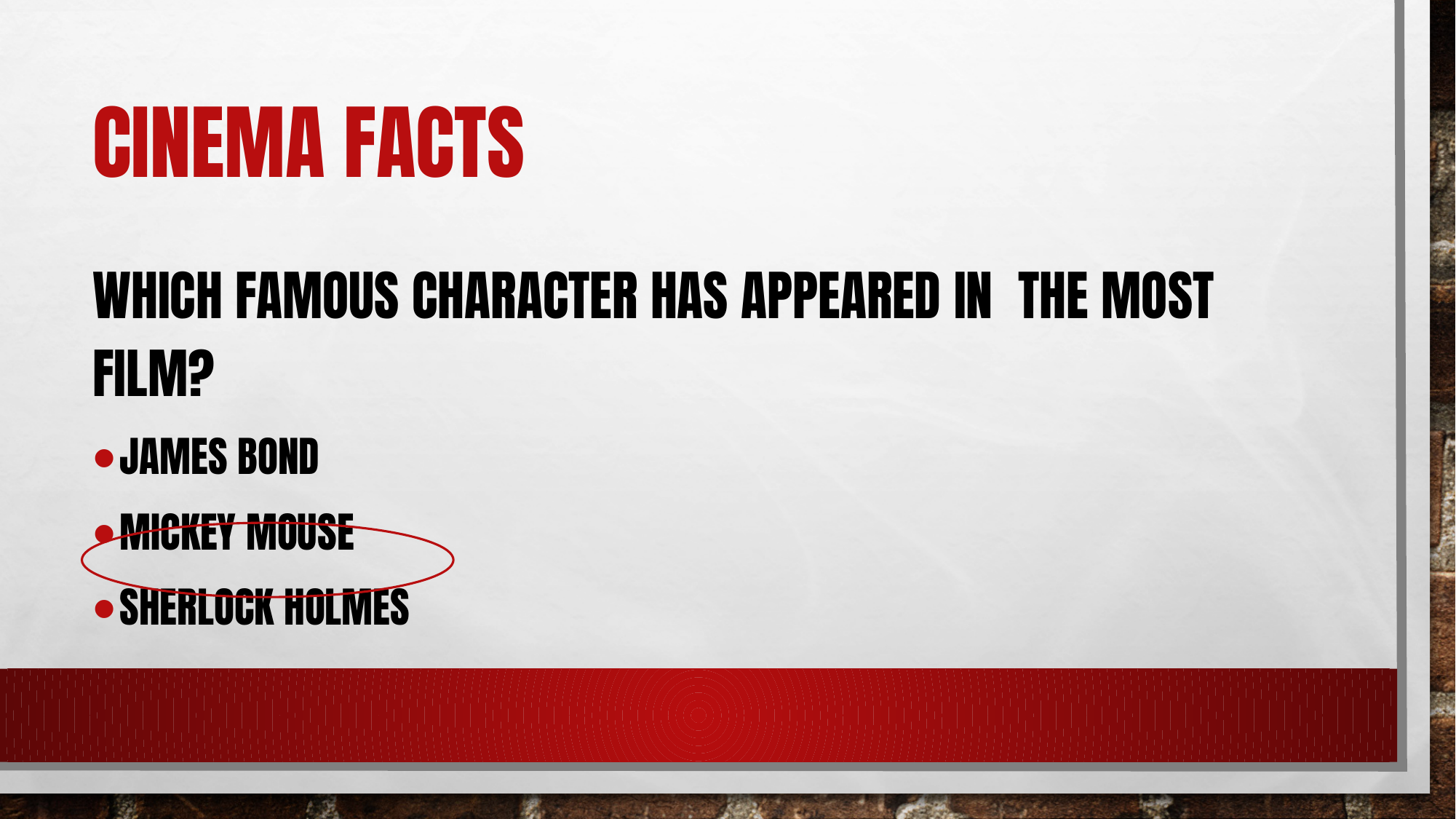

# Cinema facts
Which famous character has appeared in  the most film?
James Bond
Mickey Mouse
Sherlock Holmes